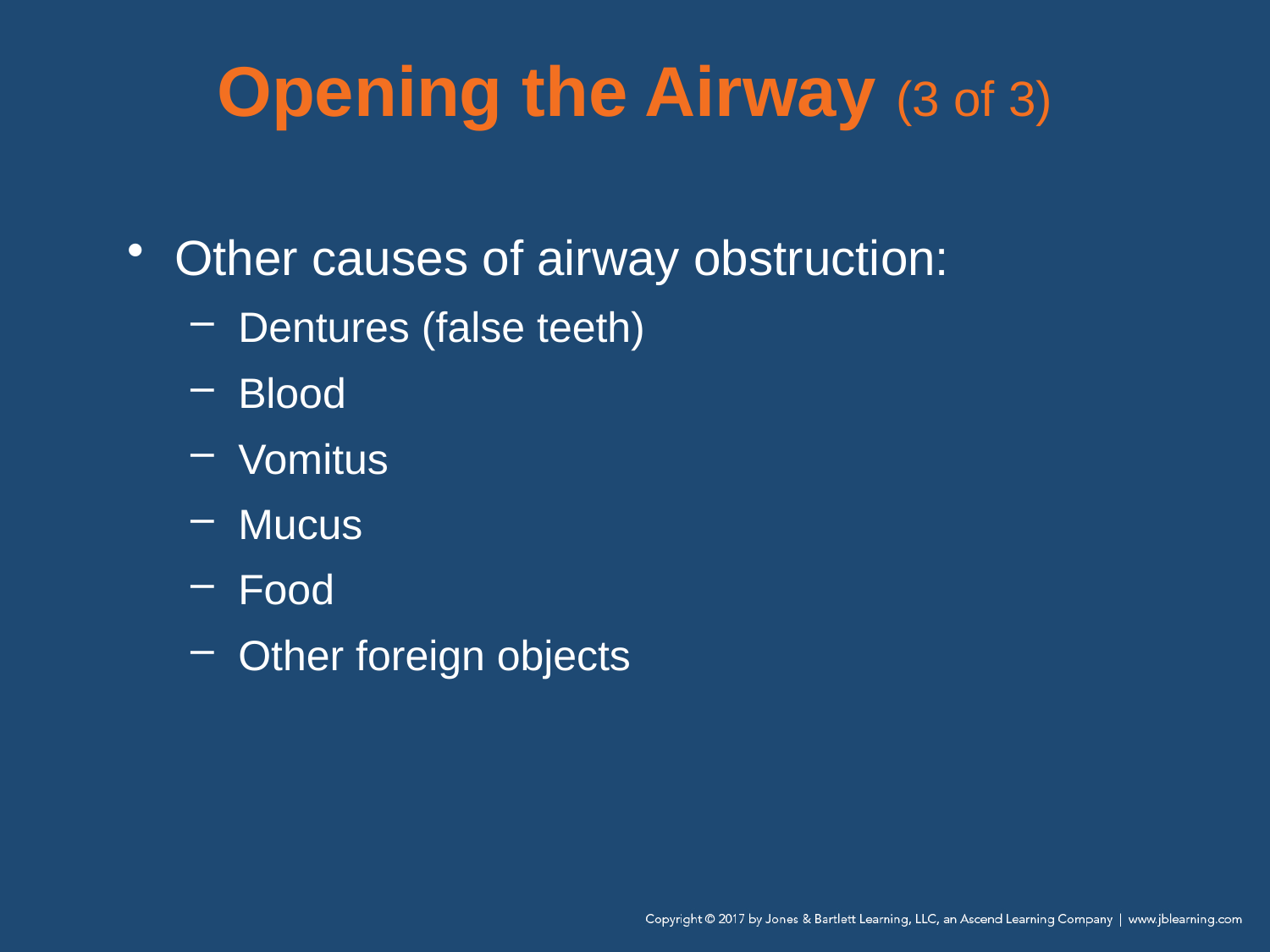

# Opening the Airway (3 of 3)
Other causes of airway obstruction:
Dentures (false teeth)
Blood
Vomitus
Mucus
Food
Other foreign objects